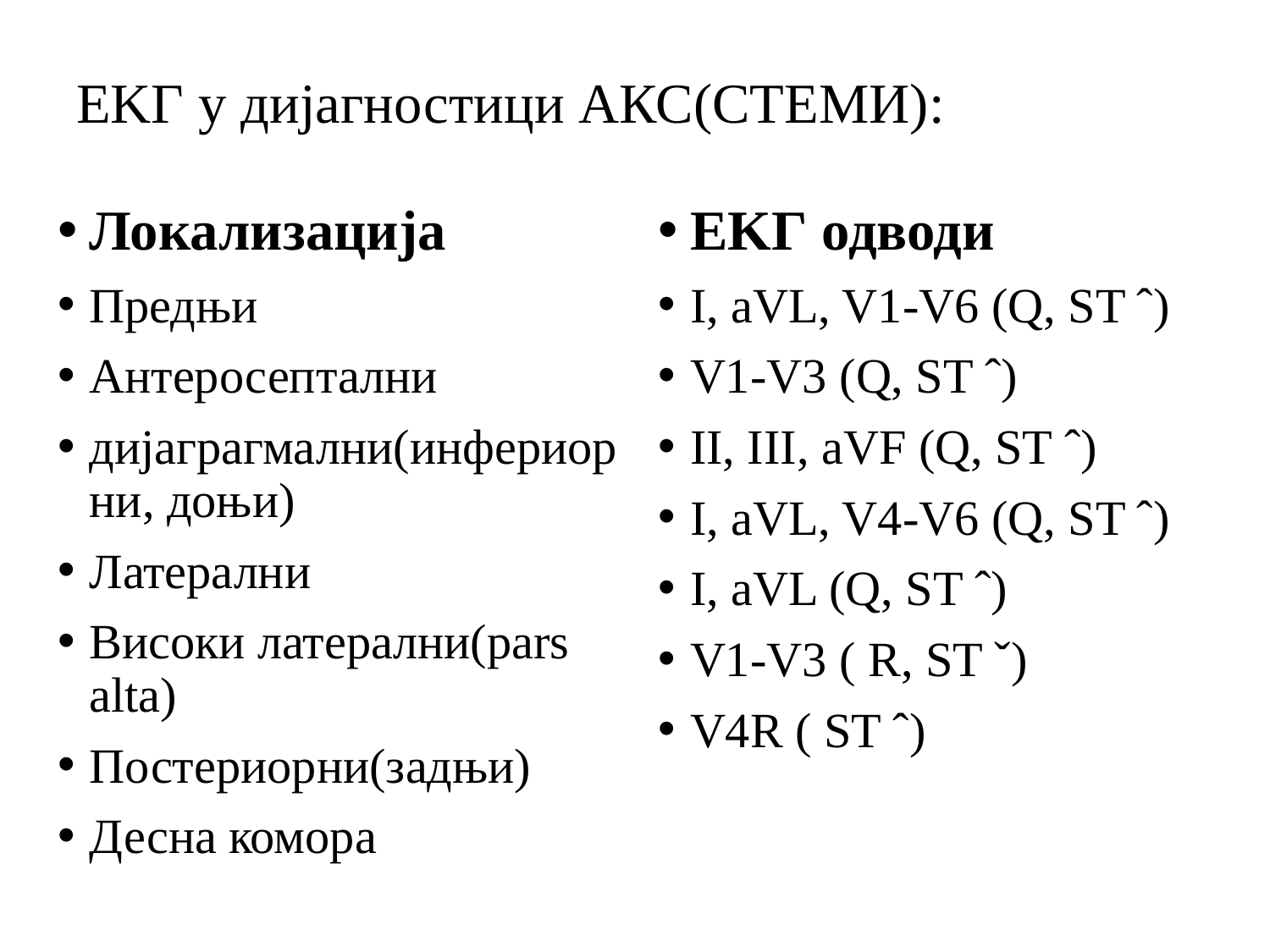

# EKГ у дијагностици АКС(СТЕМИ):
Локализација
Предњи
Антеросептални
дијаграгмални(инфериорни, доњи)
Латерални
Високи латерални(pars alta)
Постериорни(задњи)
Десна комора

EKГ одводи
I, aVL, V1-V6 (Q, ST ˆ)
V1-V3 (Q, ST ˆ)
II, III, aVF (Q, ST ˆ)
I, aVL, V4-V6 (Q, ST ˆ)
I, aVL (Q, ST ˆ)
V1-V3 ( R, ST ˇ)
V4R ( ST ˆ)